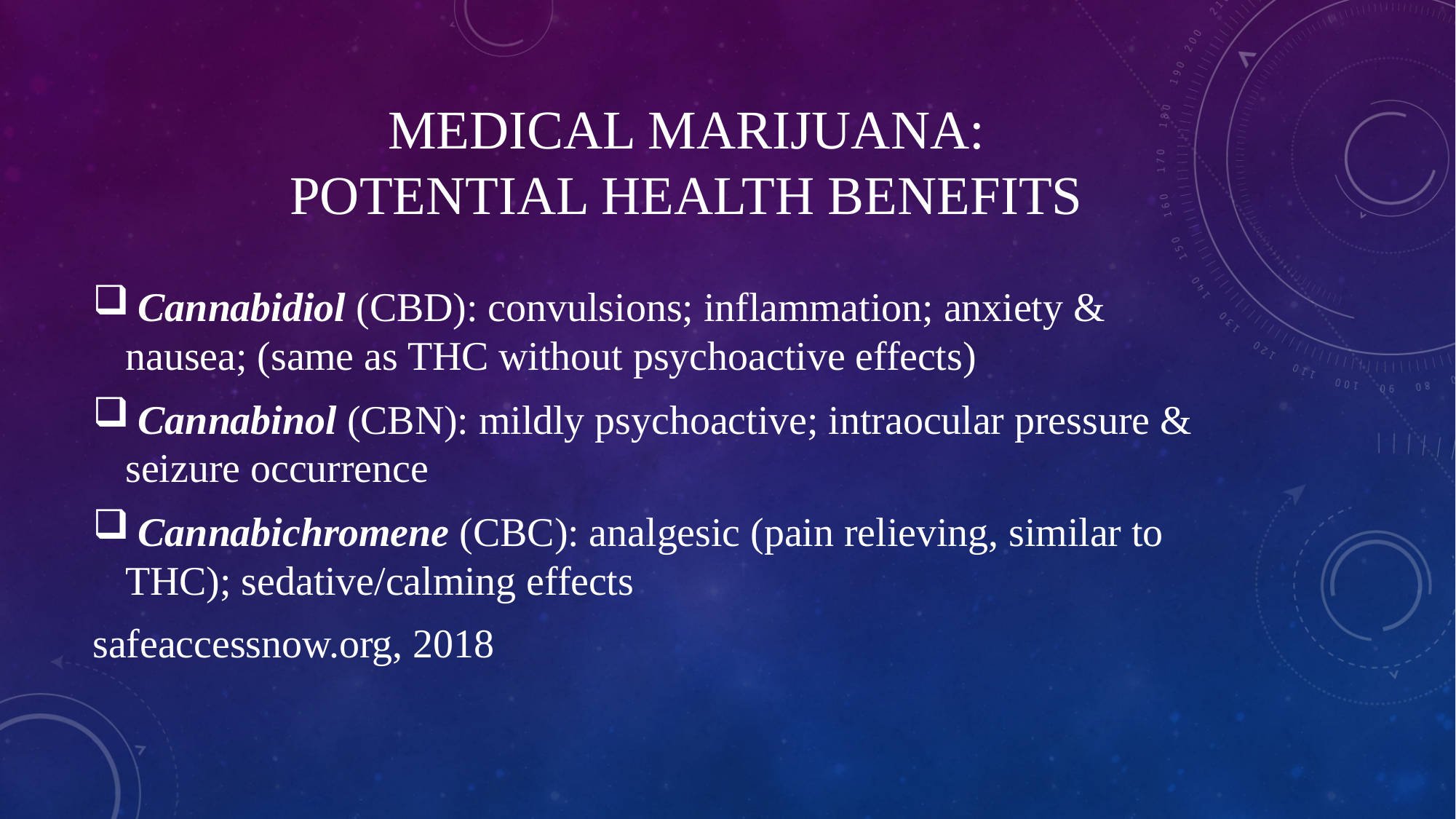

# Medical marijuana: potential health benefits
 Cannabidiol (CBD): convulsions; inflammation; anxiety & 				nausea; (same as THC without psychoactive effects)
 Cannabinol (CBN): mildly psychoactive; intraocular pressure & 		seizure occurrence
 Cannabichromene (CBC): analgesic (pain relieving, similar to 			THC); sedative/calming effects
safeaccessnow.org, 2018